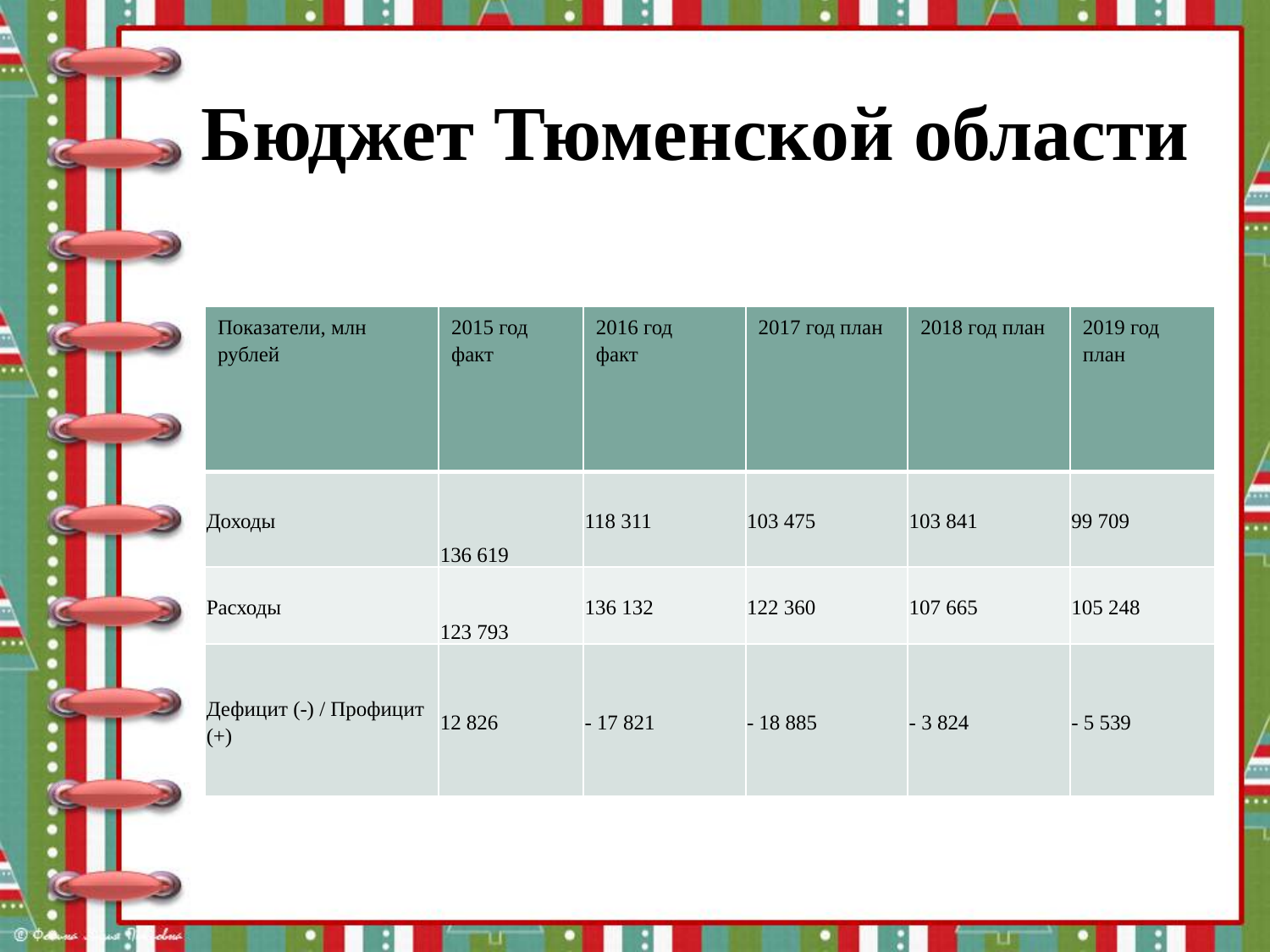

# Бюджет Тюменской области
| Показатели, млн рублей | 2015 год факт | 2016 год факт | 2017 год план | 2018 год план | 2019 год план |
| --- | --- | --- | --- | --- | --- |
| Доходы | 136 619 | 118 311 | 103 475 | 103 841 | 99 709 |
| Расходы | 123 793 | 136 132 | 122 360 | 107 665 | 105 248 |
| Дефицит (-) / Профицит (+) | 12 826 | - 17 821 | - 18 885 | - 3 824 | - 5 539 |